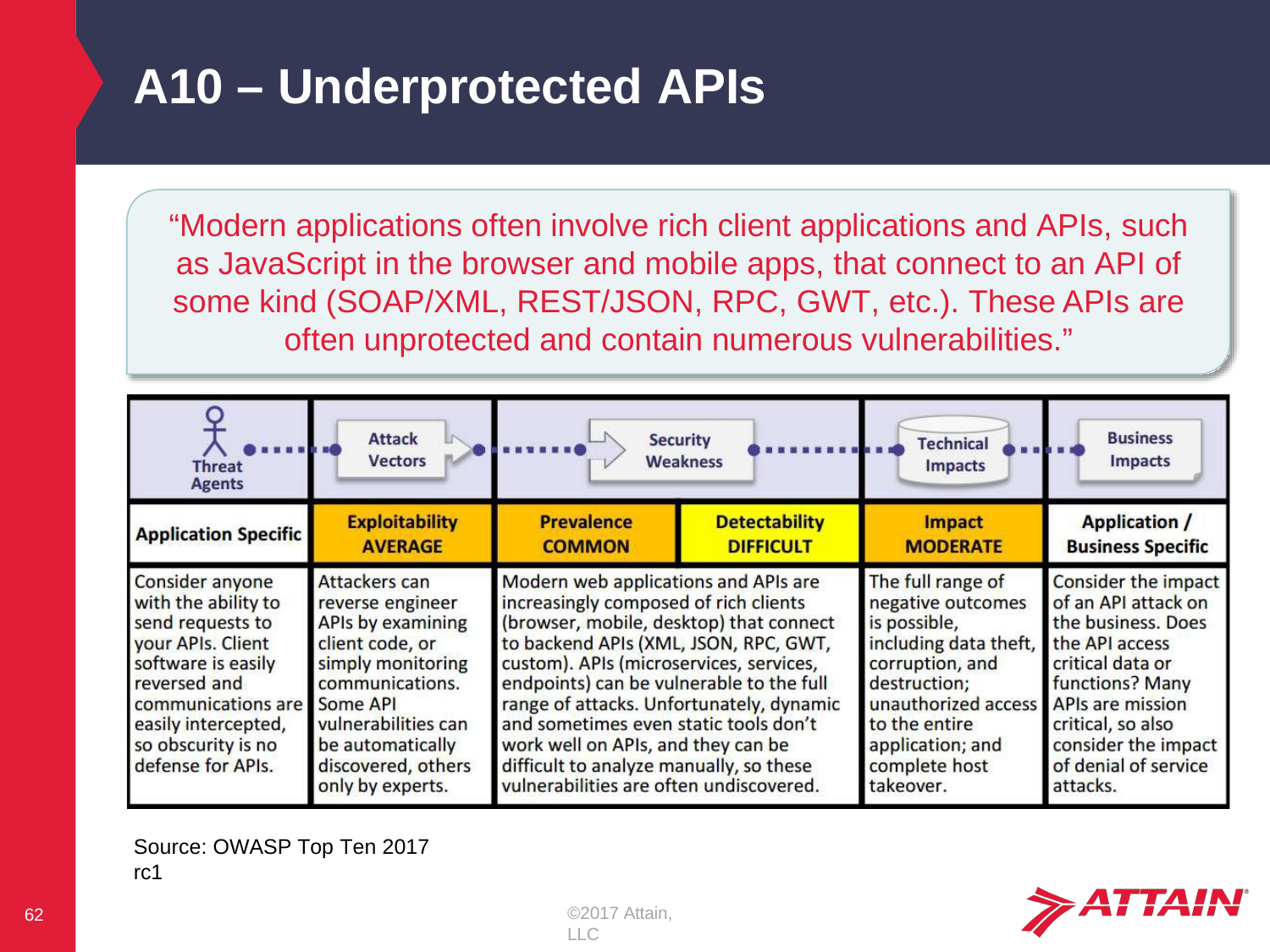

# A10 – Underprotected APIs

“Modern applications often involve rich client applications and APIs, such as JavaScript in the browser and mobile apps, that connect to an API of some kind (SOAP/XML, REST/JSON, RPC, GWT, etc.). These APIs are often unprotected and contain numerous vulnerabilities.”

Source: OWASP Top Ten 2017 rc1
©2017 Attain, LLC
62